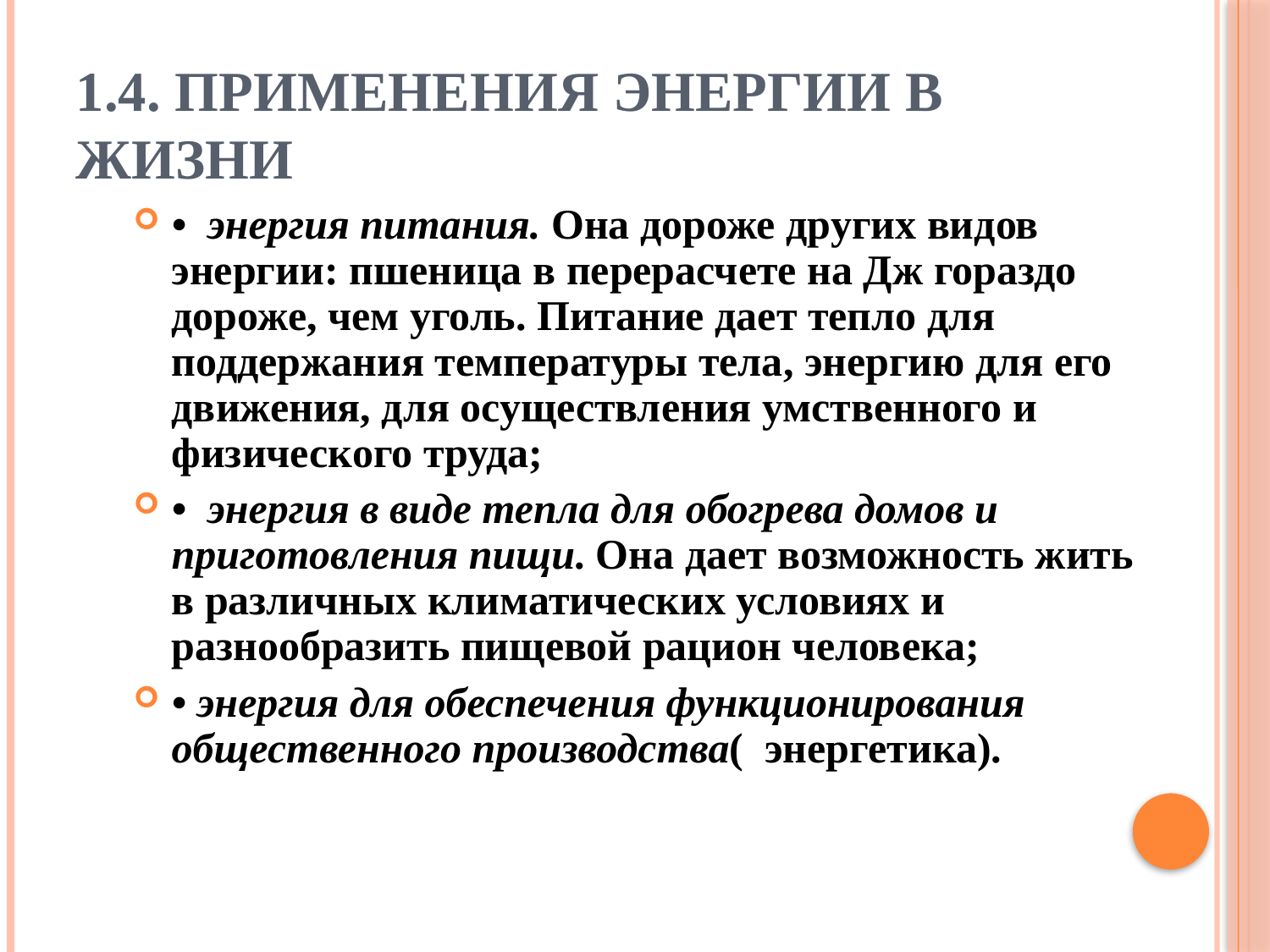

# 1.4. Применения энергии в жизни
•  энергия питания. Она дороже других видов энергии: пшеница в перерасчете на Дж гораздо дороже, чем уголь. Питание дает тепло для поддержания температуры тела, энергию для его движения, для осуществления умственного и физического труда;
•  энергия в виде тепла для обогрева домов и приготовления пищи. Она дает возможность жить в различных климатических условиях и разнообразить пищевой рацион человека;
• энергия для обеспечения функционирования общественного производства(  энергетика).